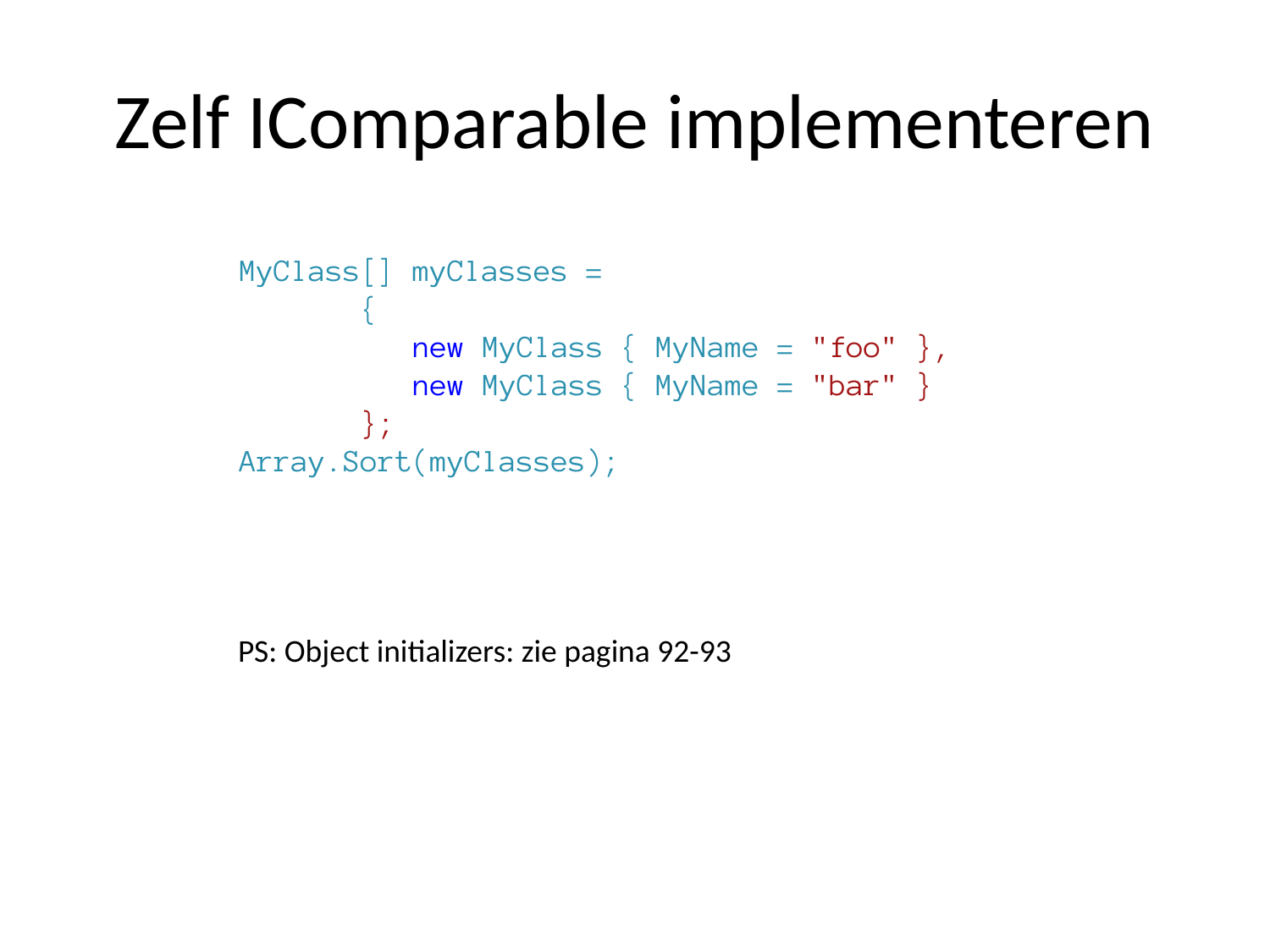

# Zelf IComparable implementeren
MyClass[] myClasses =
       {
          new MyClass { MyName = "foo" },
          new MyClass { MyName = "bar" }
       };
Array.Sort(myClasses);

PS: Object initializers: zie pagina 92-93